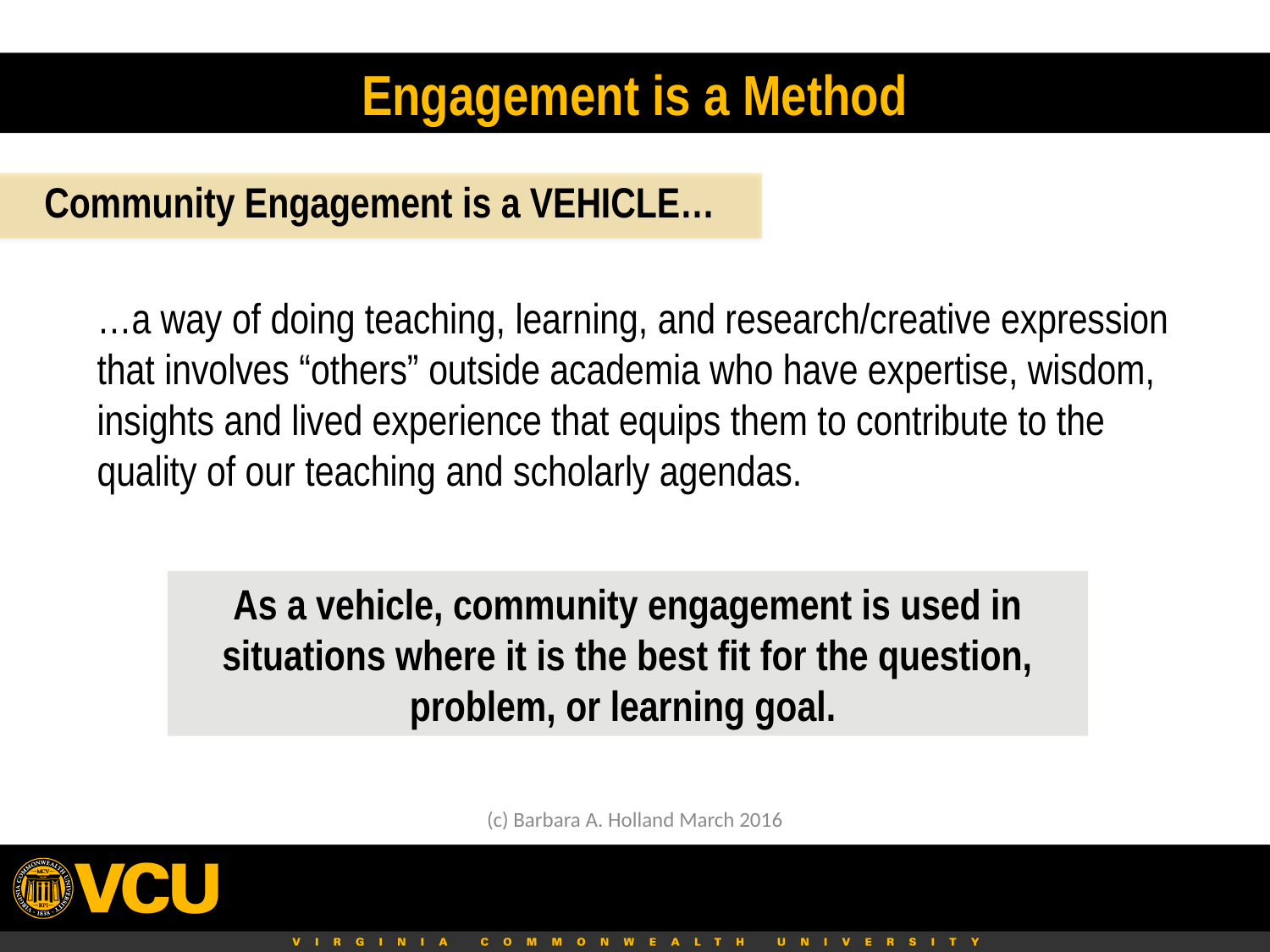

Engagement is a Method

Community Engagement is a VEHICLE…
…a way of doing teaching, learning, and research/creative expression that involves “others” outside academia who have expertise, wisdom, insights and lived experience that equips them to contribute to the quality of our teaching and scholarly agendas.
As a vehicle, community engagement is used in situations where it is the best fit for the question, problem, or learning goal.
(c) Barbara A. Holland March 2016